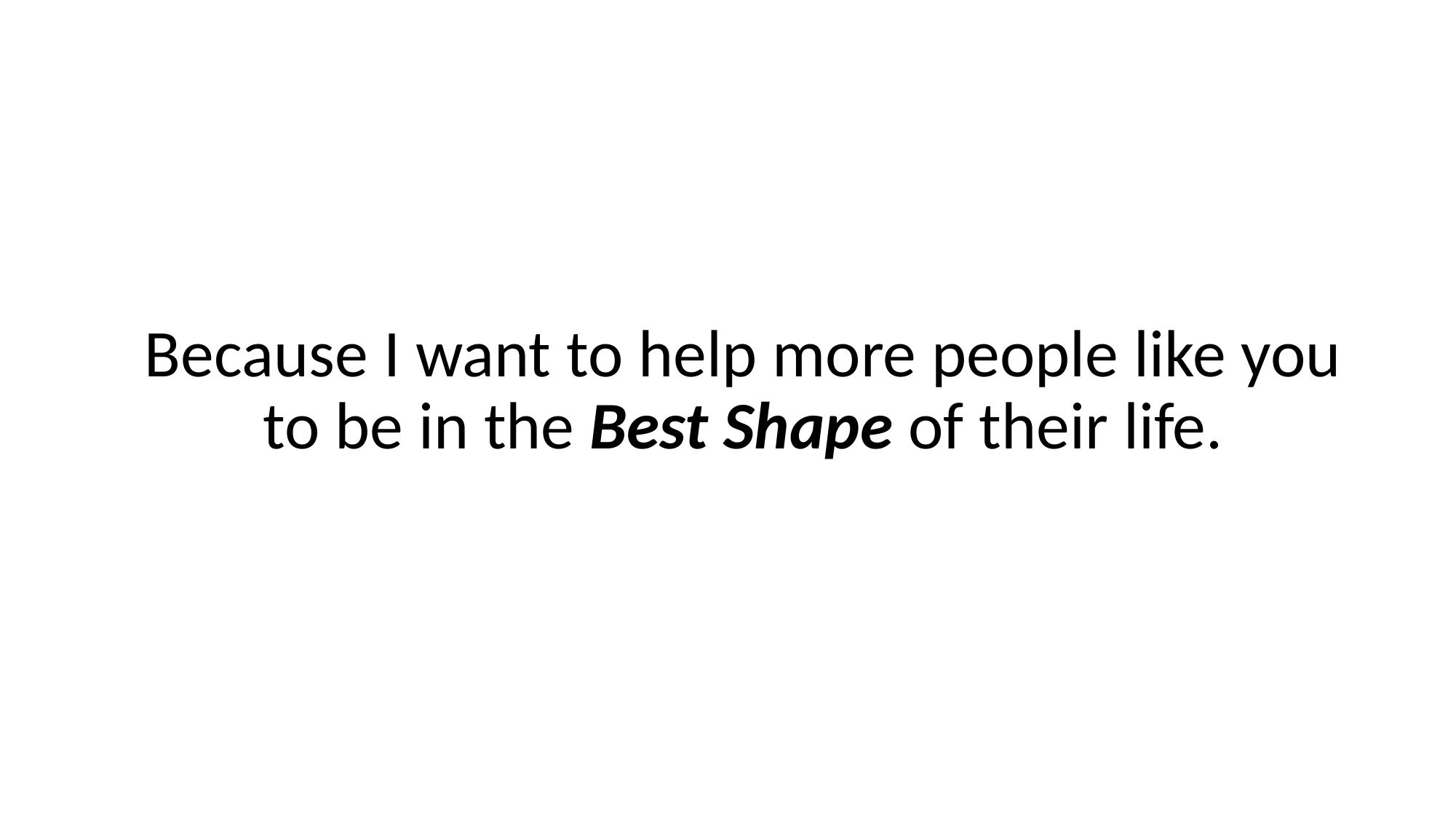

Because I want to help more people like you to be in the Best Shape of their life.